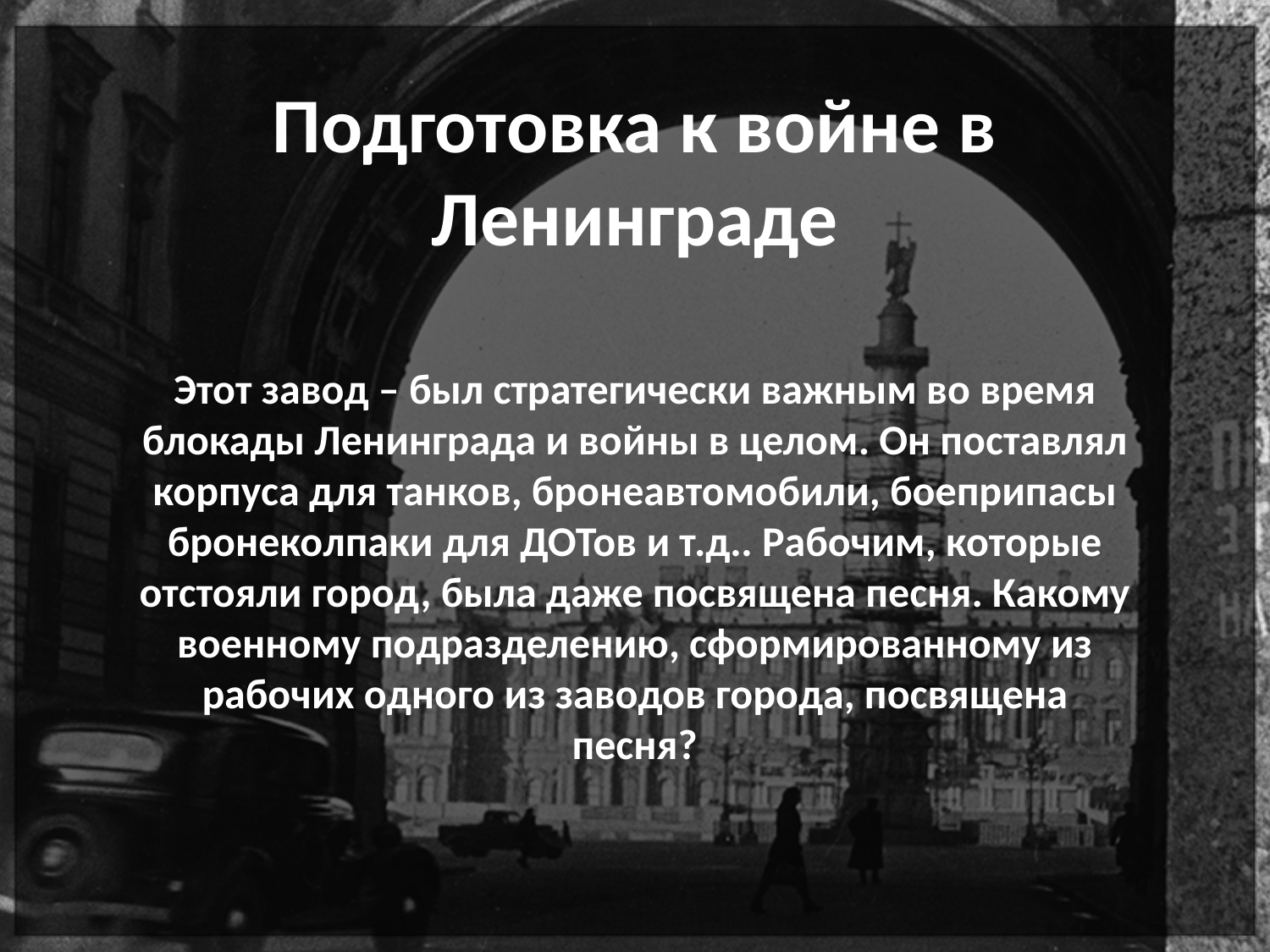

Подготовка к войне в Ленинграде
Этот завод – был стратегически важным во время блокады Ленинграда и войны в целом. Он поставлял корпуса для танков, бронеавтомобили, боеприпасы бронеколпаки для ДОТов и т.д.. Рабочим, которые отстояли город, была даже посвящена песня. Какому военному подразделению, сформированному из рабочих одного из заводов города, посвящена песня?